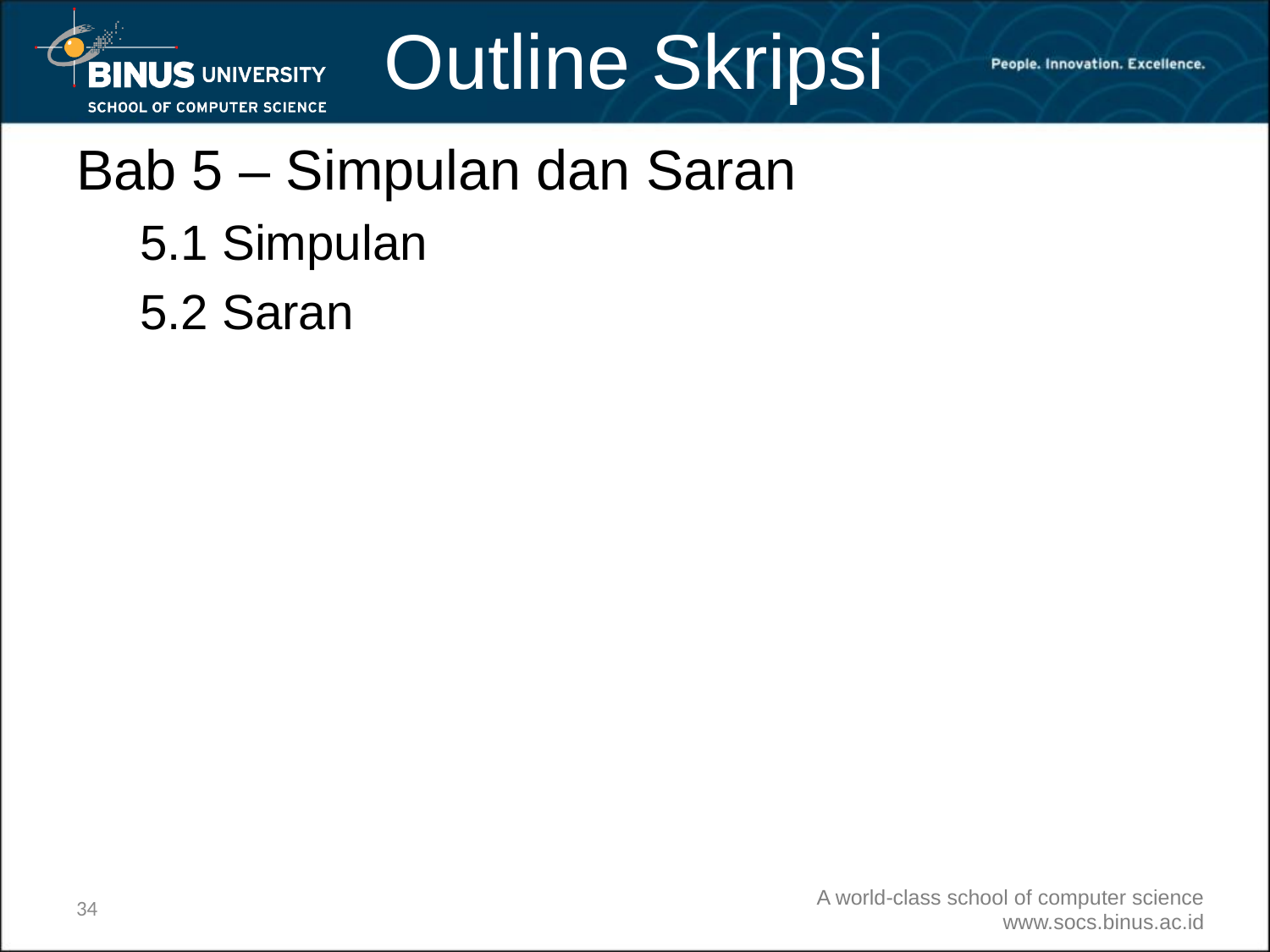

# Outline Skripsi
Bab 5 – Simpulan dan Saran
5.1 Simpulan
5.2 Saran
34